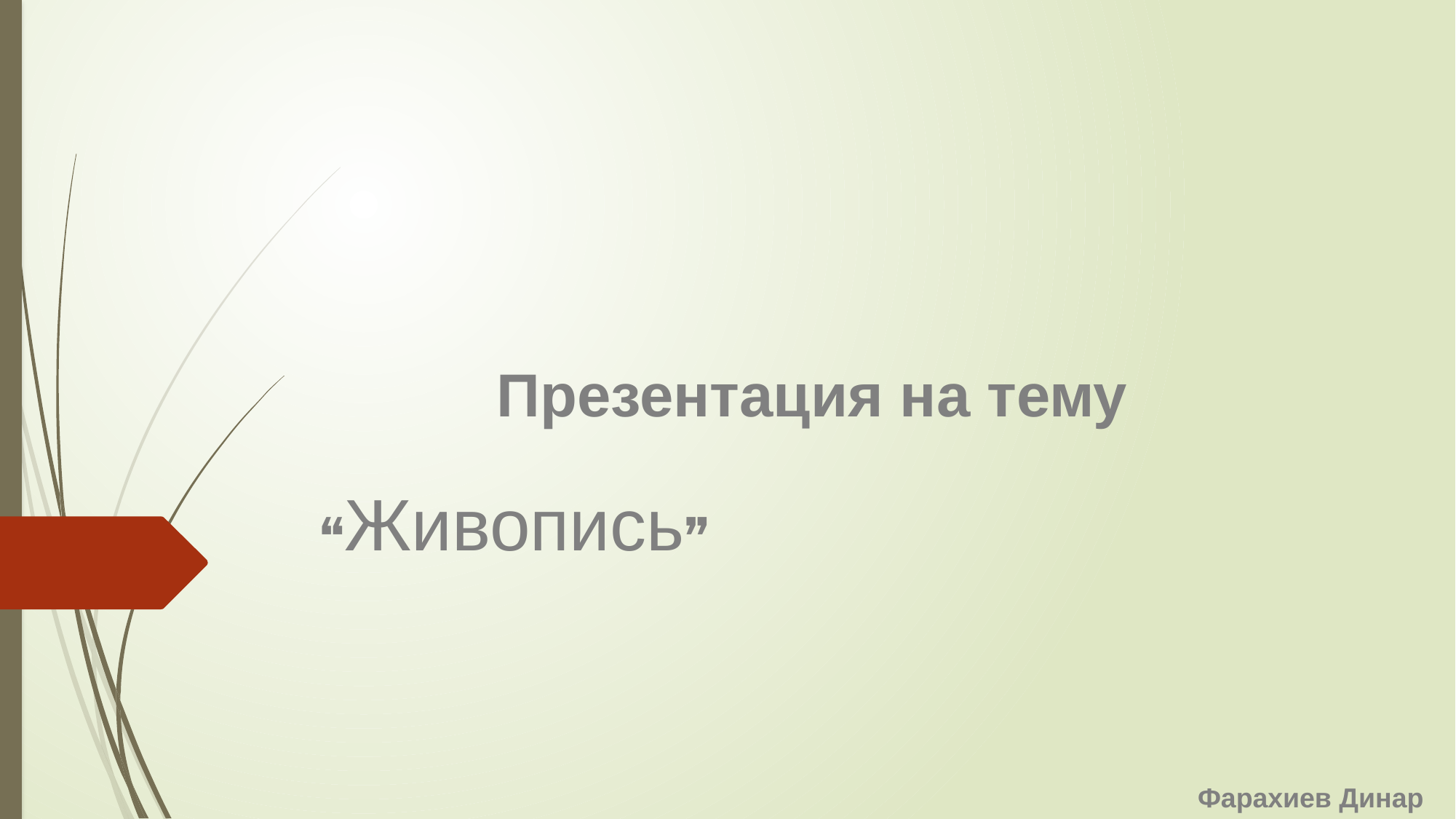

# “Живопись”
Презентация на тему
Фарахиев Динар